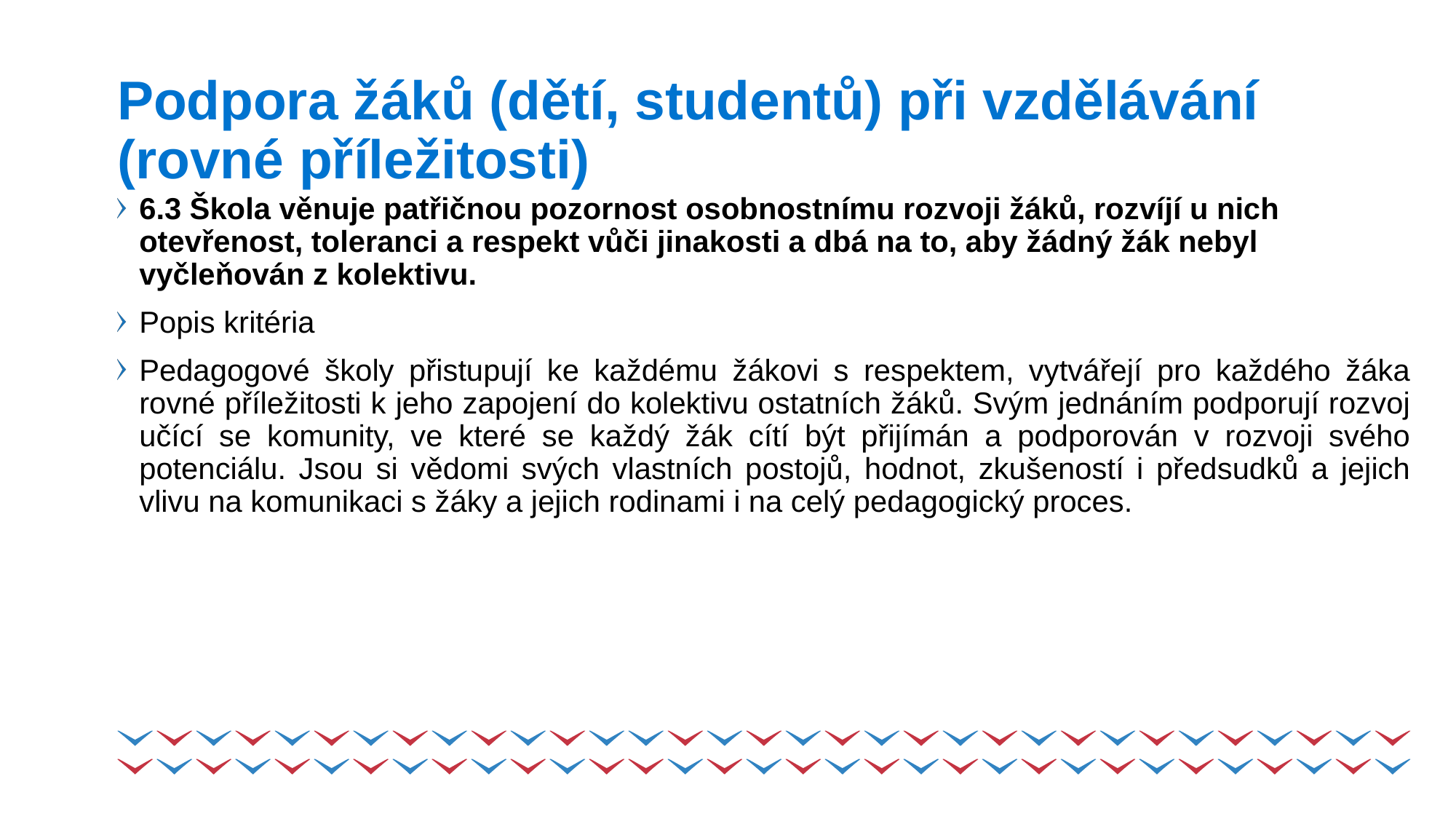

# Podpora žáků (dětí, studentů) při vzdělávání (rovné příležitosti)
6.3 Škola věnuje patřičnou pozornost osobnostnímu rozvoji žáků, rozvíjí u nich otevřenost, toleranci a respekt vůči jinakosti a dbá na to, aby žádný žák nebyl vyčleňován z kolektivu.
Popis kritéria
Pedagogové školy přistupují ke každému žákovi s respektem, vytvářejí pro každého žáka rovné příležitosti k jeho zapojení do kolektivu ostatních žáků. Svým jednáním podporují rozvoj učící se komunity, ve které se každý žák cítí být přijímán a podporován v rozvoji svého potenciálu. Jsou si vědomi svých vlastních postojů, hodnot, zkušeností i předsudků a jejich vlivu na komunikaci s žáky a jejich rodinami i na celý pedagogický proces.